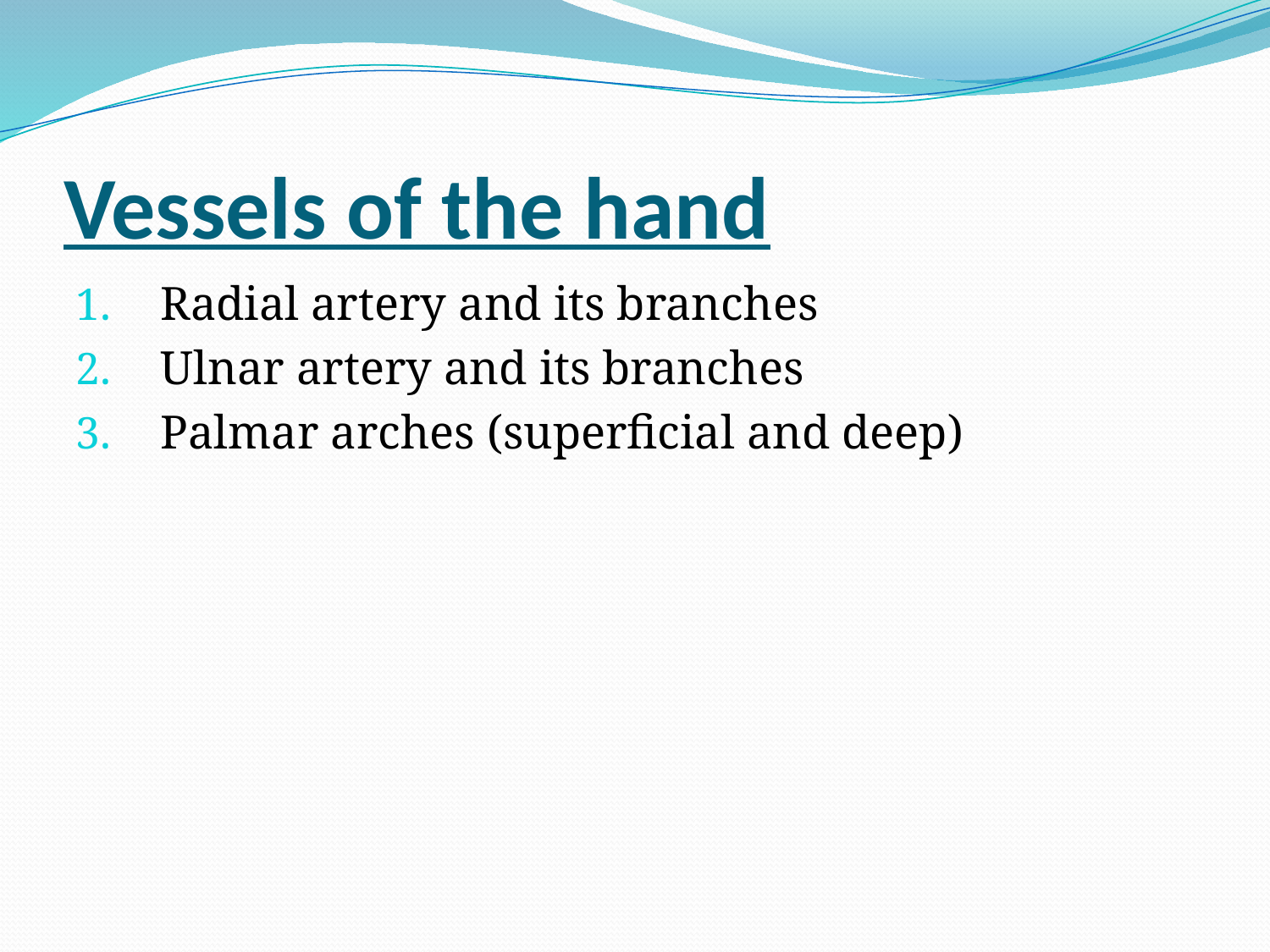

# Vessels of the hand
Radial artery and its branches
Ulnar artery and its branches
Palmar arches (superficial and deep)